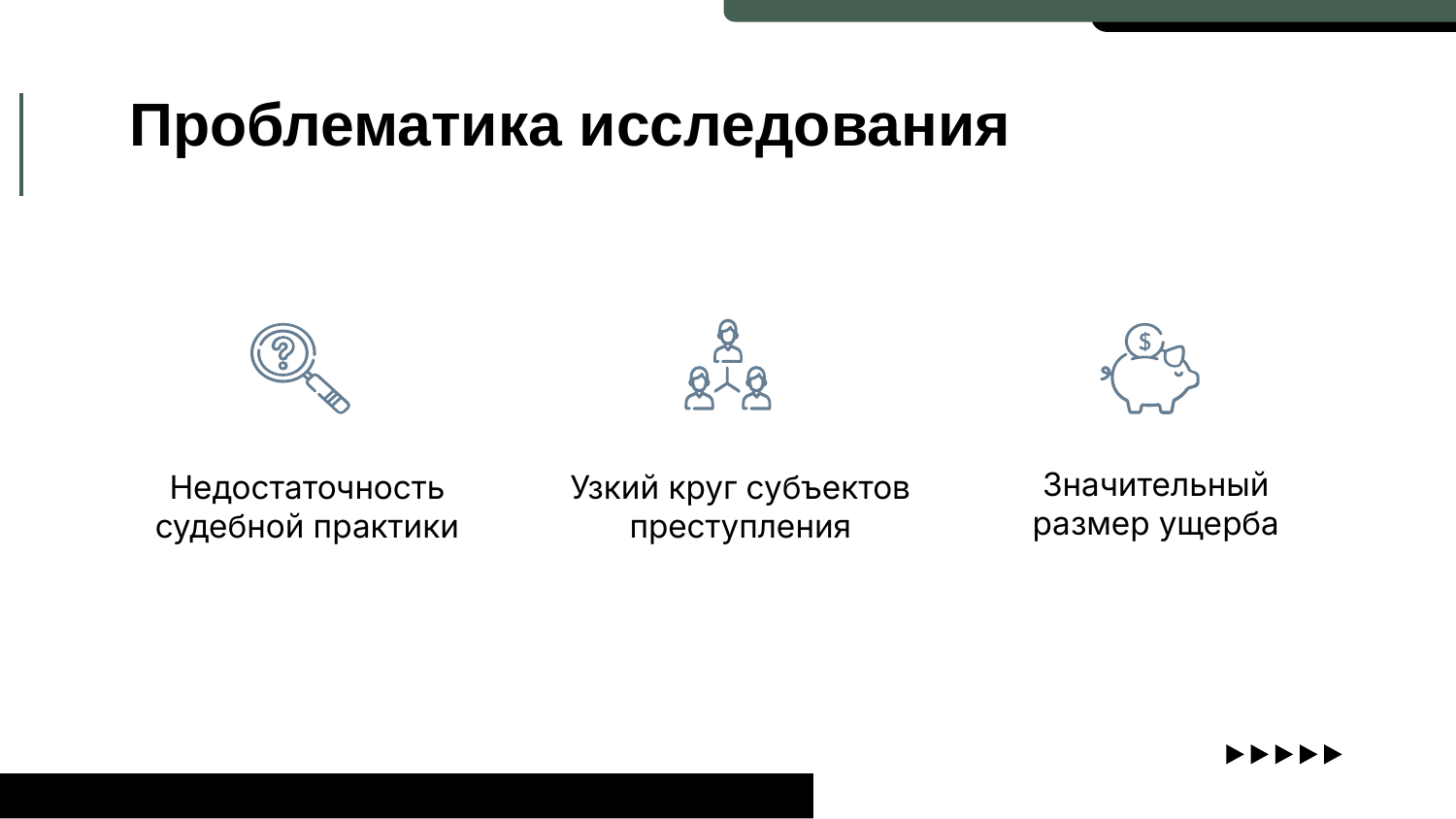

Проблематика исследования

Значительный размер ущерба
Недостаточность судебной практики
Узкий круг субъектов преступления